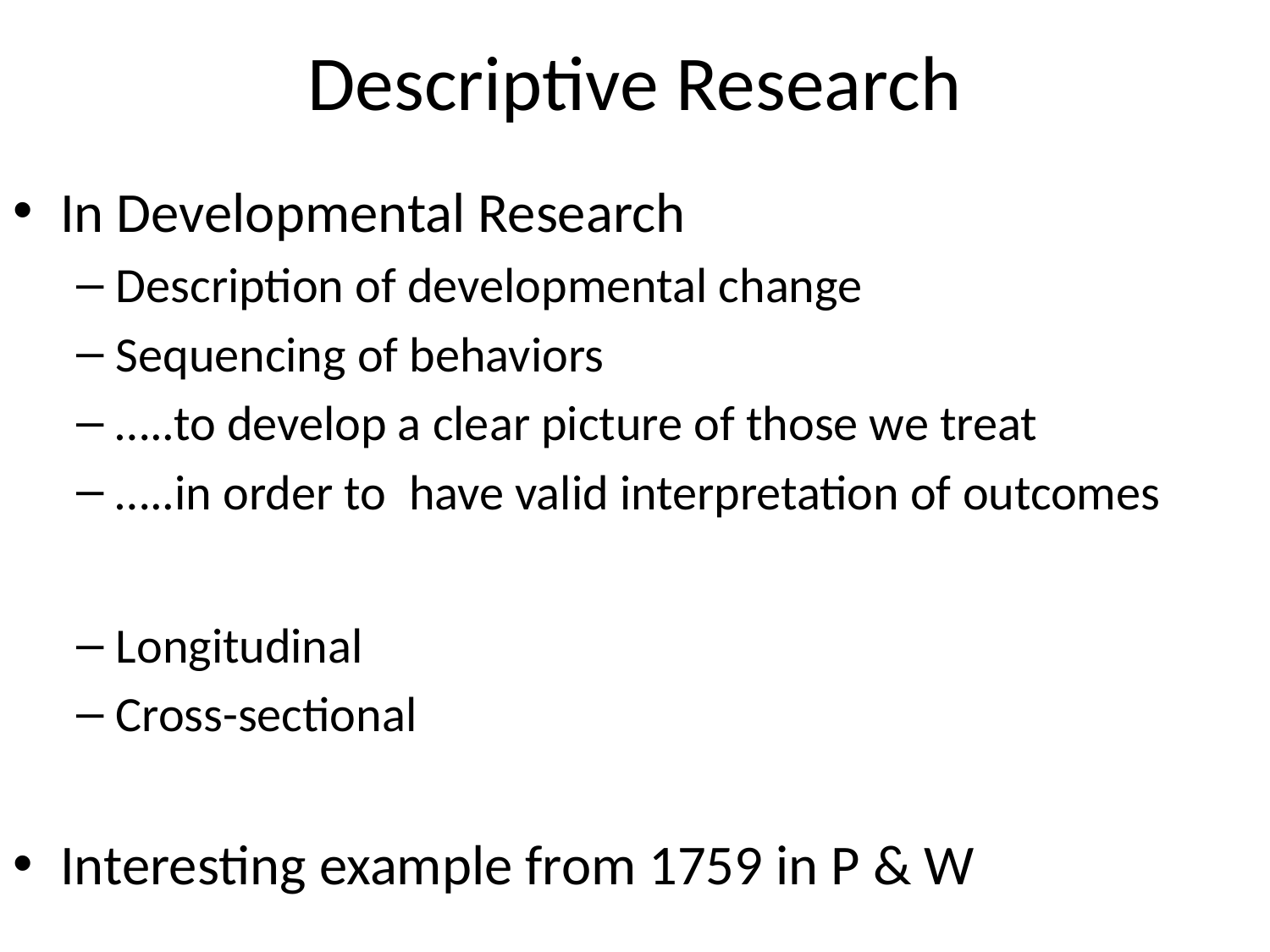

# Descriptive Research
In Developmental Research
Description of developmental change
Sequencing of behaviors
…..to develop a clear picture of those we treat
…..in order to  have valid interpretation of outcomes

Longitudinal
Cross-sectional

Interesting example from 1759 in P & W